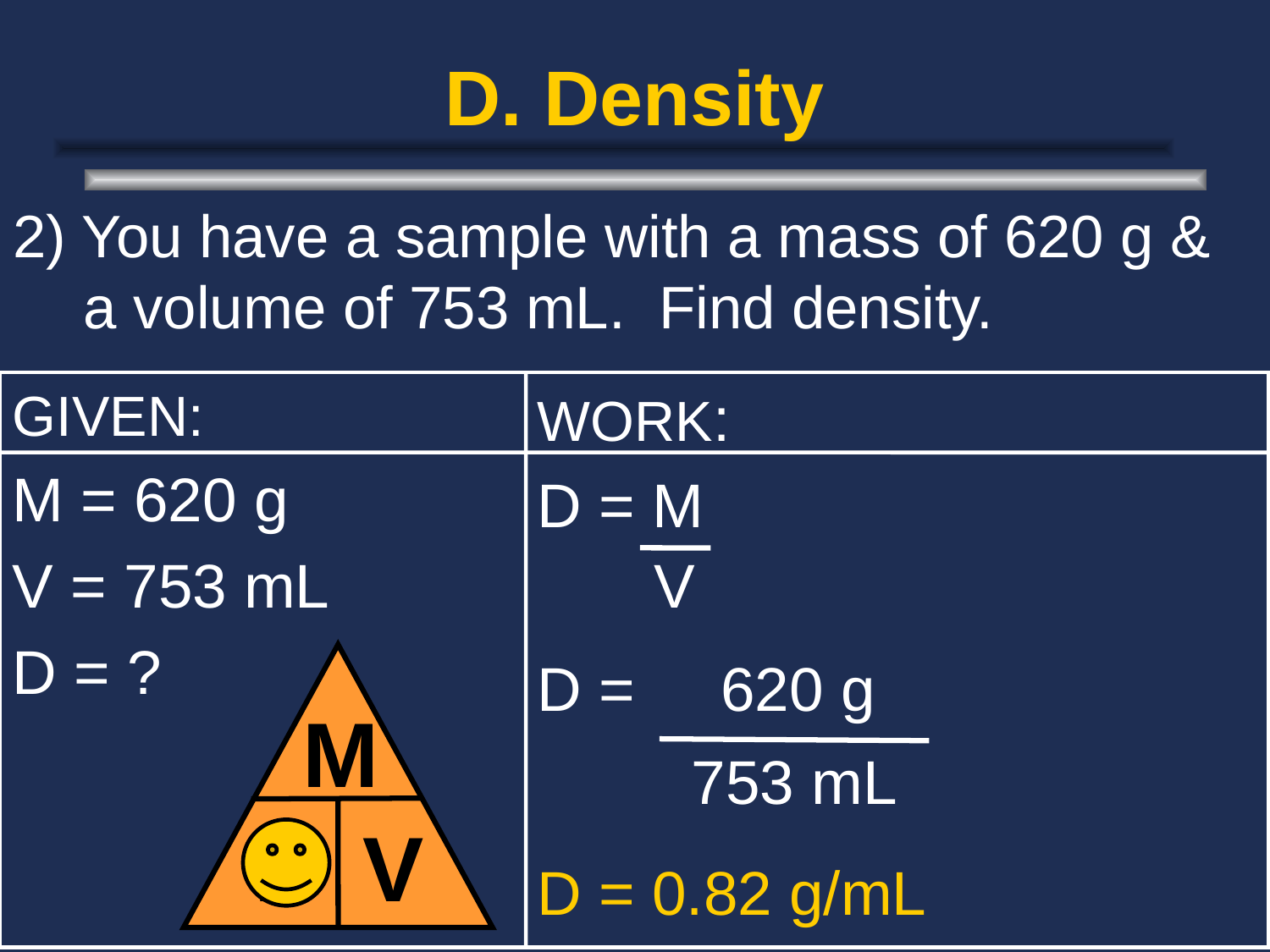

# D. Density
2) You have a sample with a mass of 620 g & a volume of 753 mL.  Find density.

GIVEN:
M = 620 g
V = 753 mL
D = ?
WORK:
D = M
       V

D =     620 g
         753 mL

M
D
V

D = 0.82 g/mL